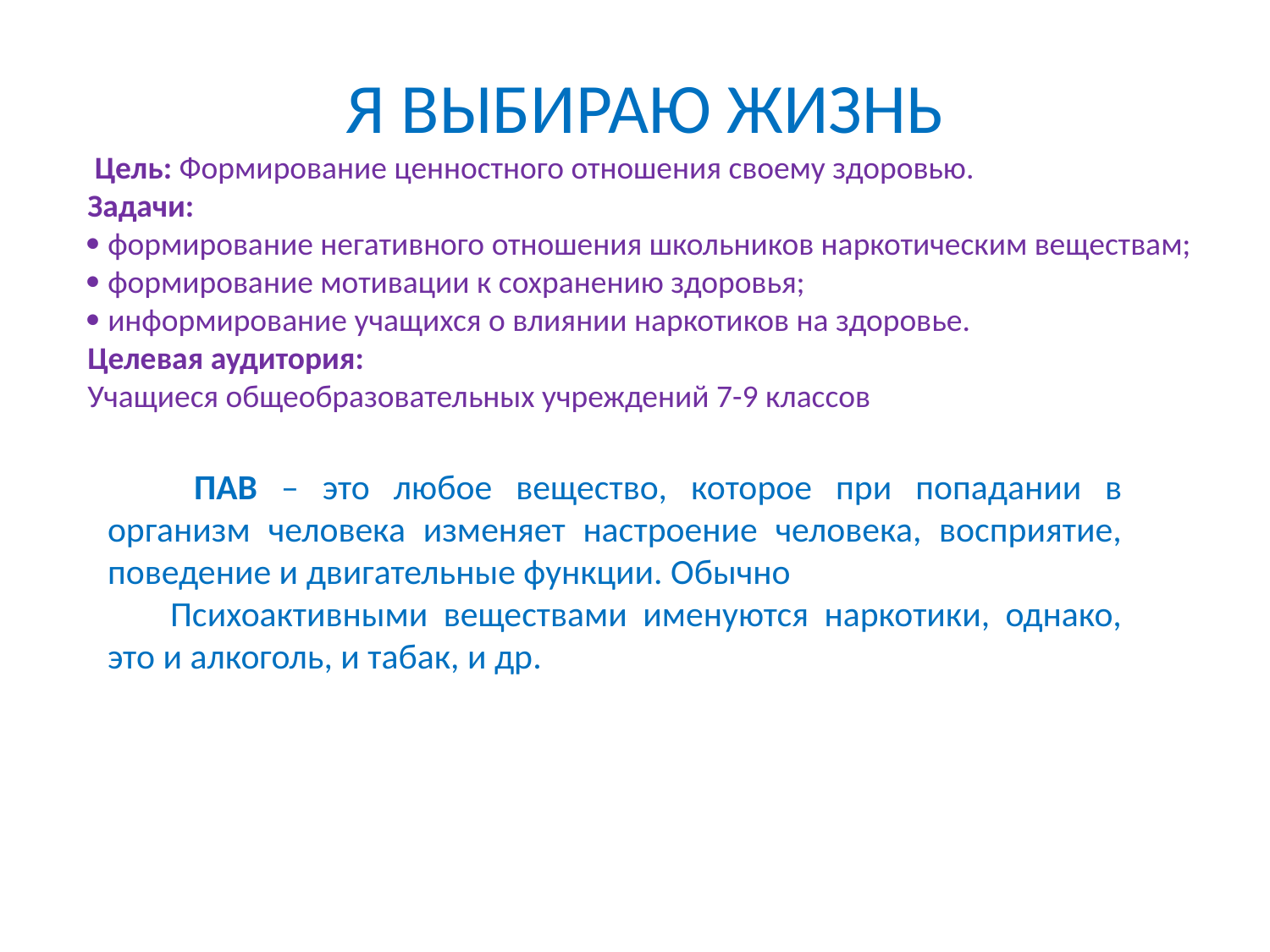

Я ВЫБИРАЮ ЖИЗНЬ
 Цель: Формирование ценностного отношения своему здоровью.
Задачи:
• формирование негативного отношения школьников наркотическим веществам;
• формирование мотивации к сохранению здоровья;
• информирование учащихся о влиянии наркотиков на здоровье.
Целевая аудитория:
Учащиеся общеобразовательных учреждений 7-9 классов

 ПАВ – это любое вещество, которое при попадании в организм человека изменяет настроение человека, восприятие, поведение и двигательные функции. Обычно
Психоактивными веществами именуются наркотики, однако, это и алкоголь, и табак, и др.